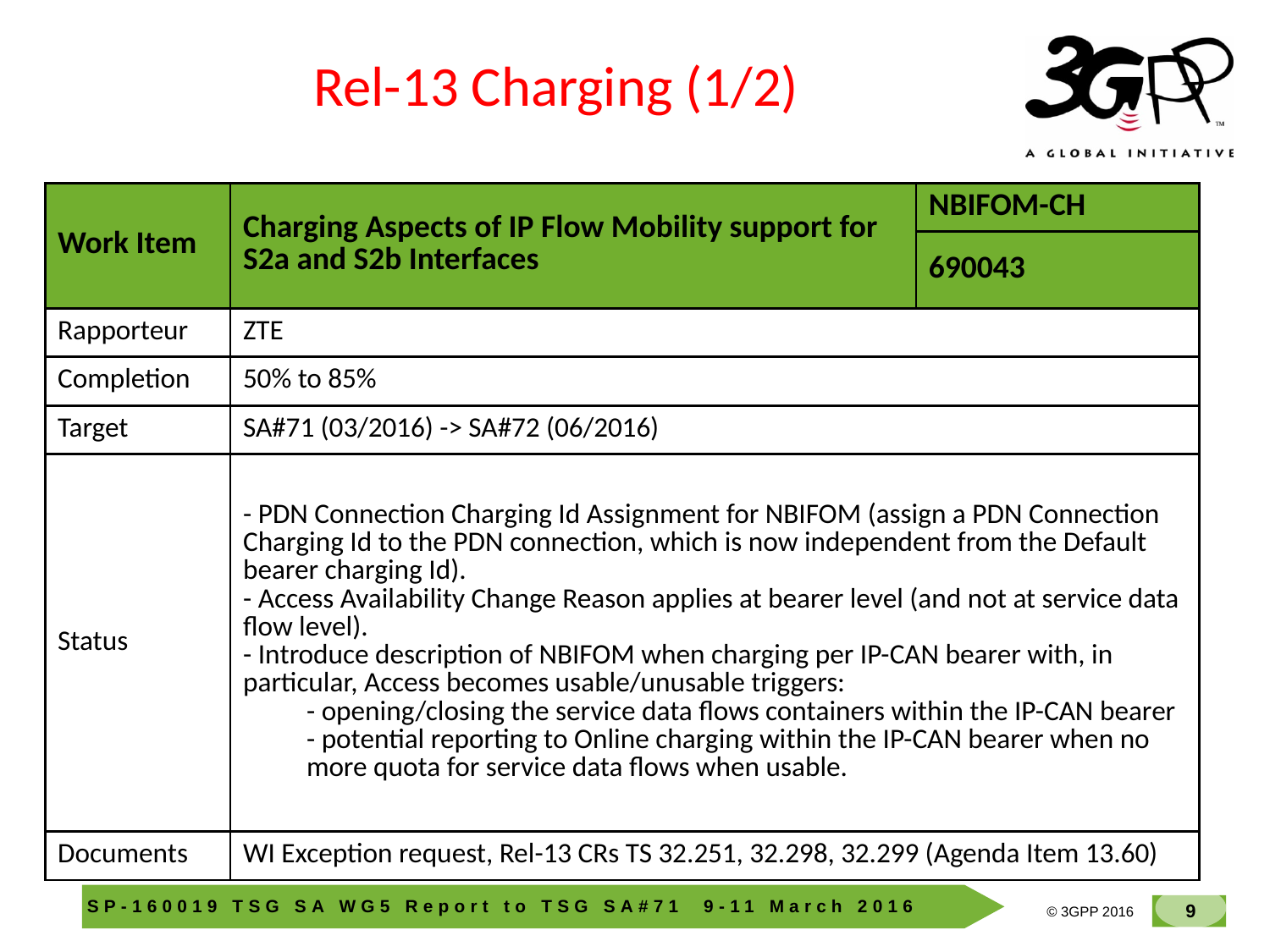

Rel-13 Charging (1/2)
| Work Item | Charging Aspects of IP Flow Mobility support for S2a and S2b Interfaces | NBIFOM-CH |
| --- | --- | --- |
|  |  | 690043 |
| Rapporteur | ZTE |  |
| Completion | 50% to 85% |  |
| Target | SA#71 (03/2016) -> SA#72 (06/2016) |  |
| Status | - PDN Connection Charging Id Assignment for NBIFOM (assign a PDN Connection Charging Id to the PDN connection, which is now independent from the Default bearer charging Id). - Access Availability Change Reason applies at bearer level (and not at service data flow level). - Introduce description of NBIFOM when charging per IP-CAN bearer with, in particular, Access becomes usable/unusable triggers: - opening/closing the service data flows containers within the IP-CAN bearer - potential reporting to Online charging within the IP-CAN bearer when no more quota for service data flows when usable. |  |
| Documents | WI Exception request, Rel-13 CRs TS 32.251, 32.298, 32.299 (Agenda Item 13.60) |  |